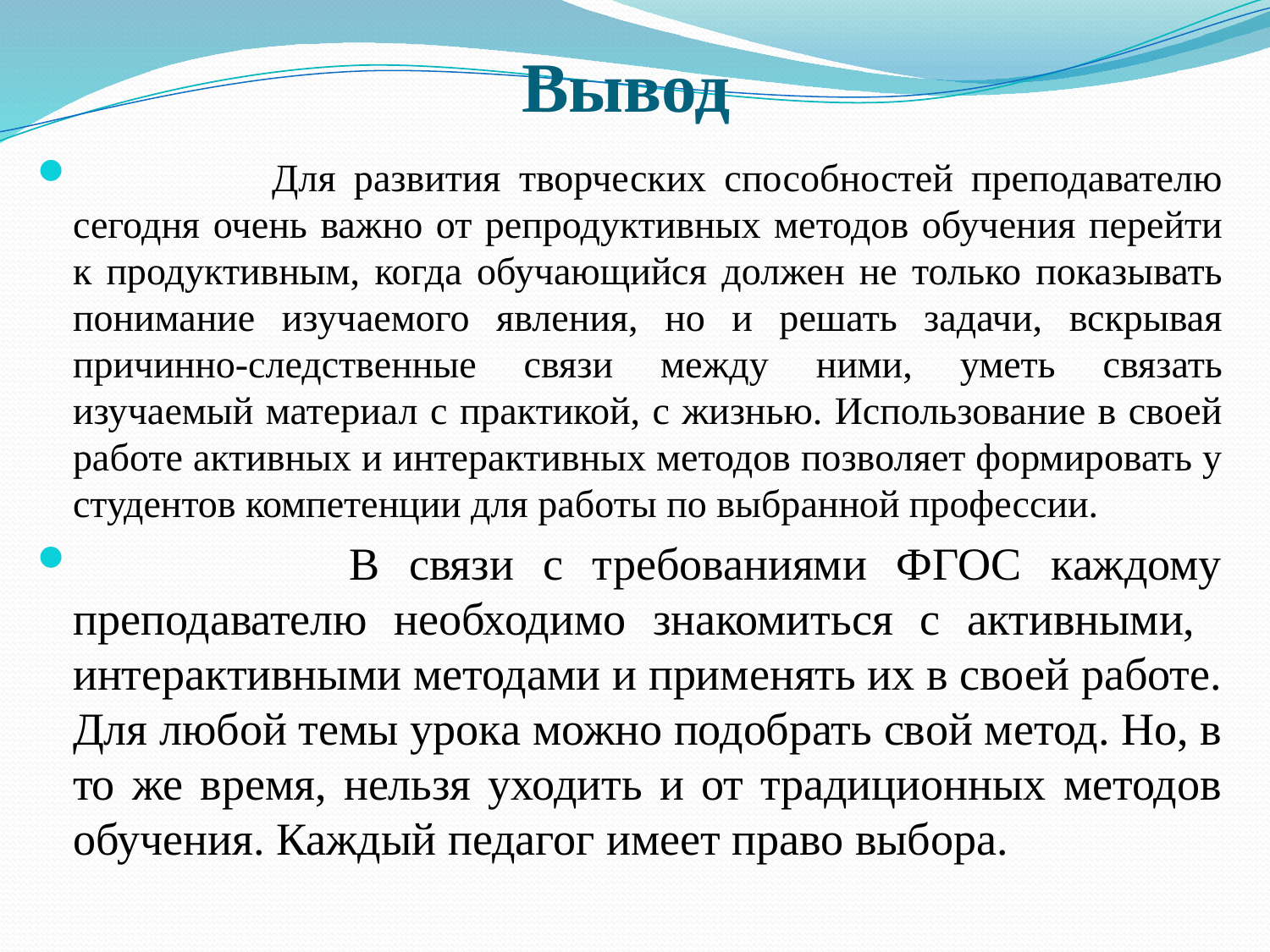

# Вывод
           Для развития творческих способностей преподавателю сегодня очень важно от репродуктивных методов обучения перейти к продуктивным, когда обучающийся должен не только показывать понимание изучаемого явления, но и решать задачи, вскрывая причинно-следственные связи между ними, уметь связать изучаемый материал с практикой, с жизнью. Использование в своей работе активных и интерактивных методов позволяет формировать у студентов компетенции для работы по выбранной профессии.
          В связи с требованиями ФГОС каждому преподавателю необходимо знакомиться с активными,  интерактивными методами и применять их в своей работе. Для любой темы урока можно подобрать свой метод. Но, в то же время, нельзя уходить и от традиционных методов обучения. Каждый педагог имеет право выбора.